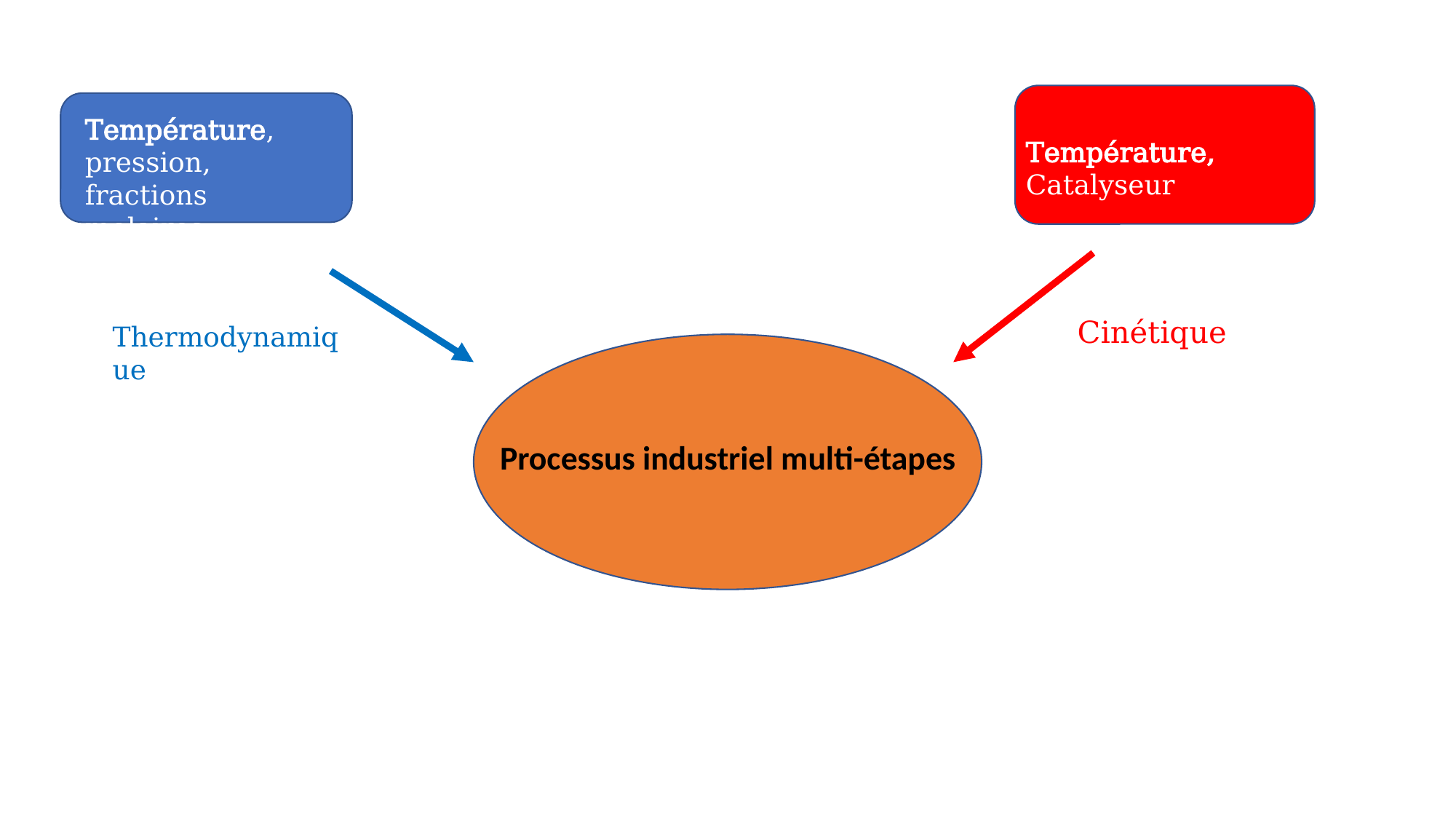

Température, pression, fractions molaires
Température, Catalyseur
Cinétique
Thermodynamique

Processus industriel multi-étapes